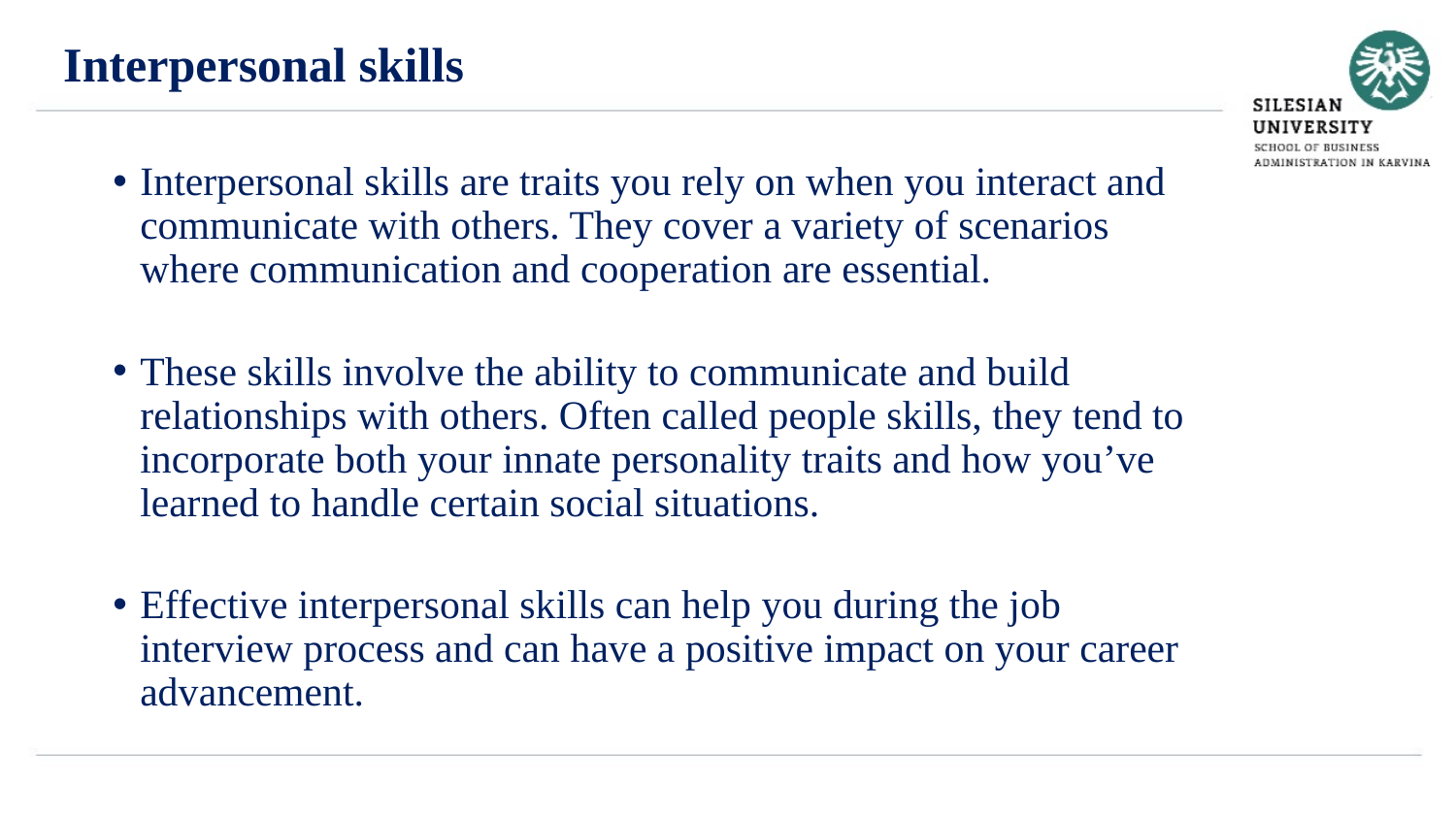

Interpersonal skills
Interpersonal skills are traits you rely on when you interact and communicate with others. They cover a variety of scenarios where communication and cooperation are essential.

These skills involve the ability to communicate and build relationships with others. Often called people skills, they tend to incorporate both your innate personality traits and how you’ve learned to handle certain social situations.

Effective interpersonal skills can help you during the job interview process and can have a positive impact on your career advancement.